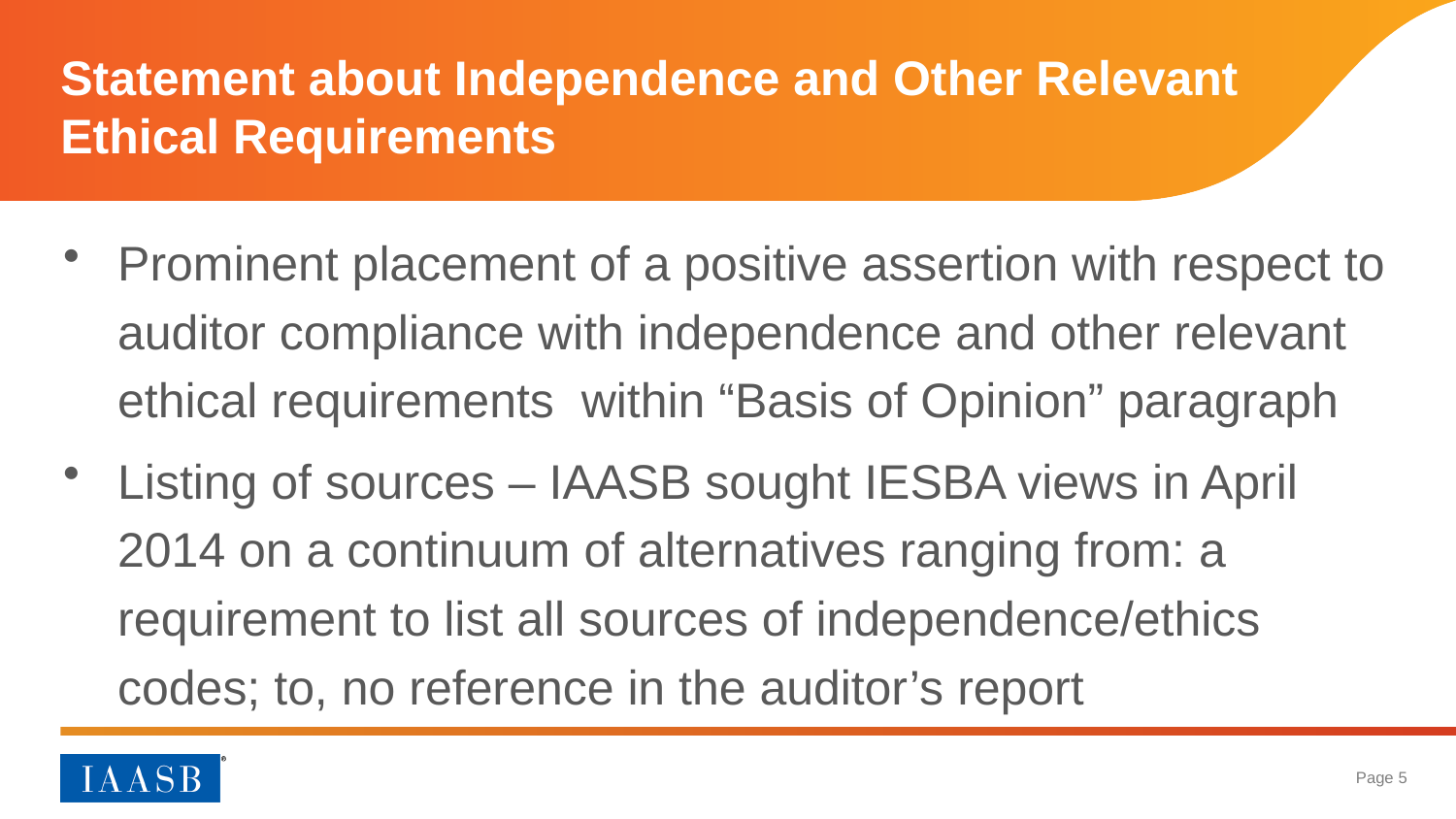

# Statement about Independence and Other Relevant Ethical Requirements
Prominent placement of a positive assertion with respect to auditor compliance with independence and other relevant ethical requirements  within “Basis of Opinion” paragraph
Listing of sources – IAASB sought IESBA views in April 2014 on a continuum of alternatives ranging from: a requirement to list all sources of independence/ethics codes; to, no reference in the auditor’s report